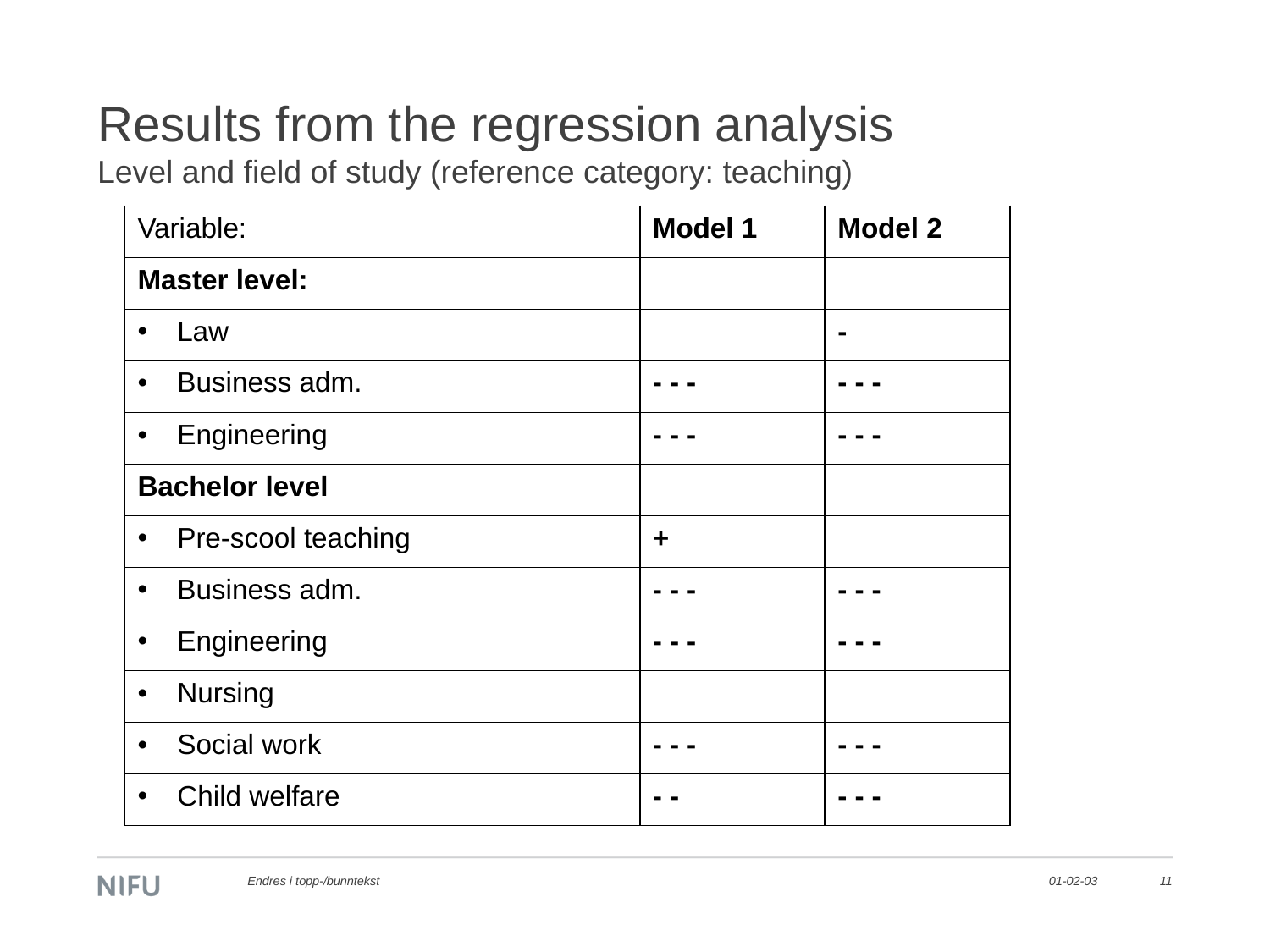

# Results from the regression analysis Level and field of study (reference category: teaching)
| Variable: | Model 1 | Model 2 |
| --- | --- | --- |
| Master level: |  |  |
| Law |  | - |
| Business adm. | - - - | - - - |
| Engineering | - - - | - - - |
| Bachelor level |  |  |
| Pre-scool teaching | + |  |
| Business adm. | - - - | - - - |
| Engineering | - - - | - - - |
| Nursing |  |  |
| Social work | - - - | - - - |
| Child welfare | - - | - - - |
Endres i topp-/bunntekst
01-02-03
11